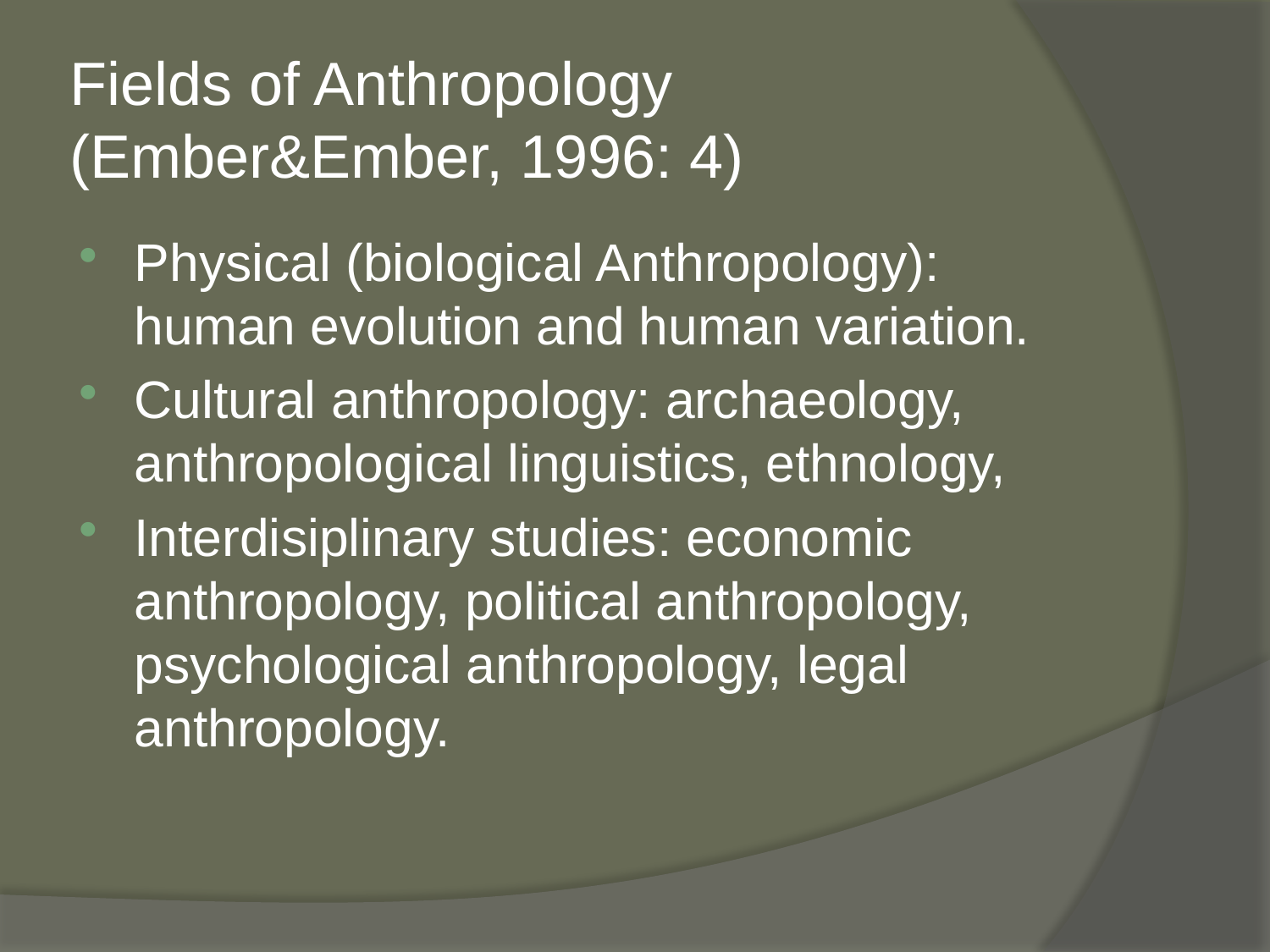

# Fields of Anthropology (Ember&Ember, 1996: 4)
Physical (biological Anthropology): human evolution and human variation.
Cultural anthropology: archaeology, anthropological linguistics, ethnology,
Interdisiplinary studies: economic anthropology, political anthropology, psychological anthropology, legal anthropology.